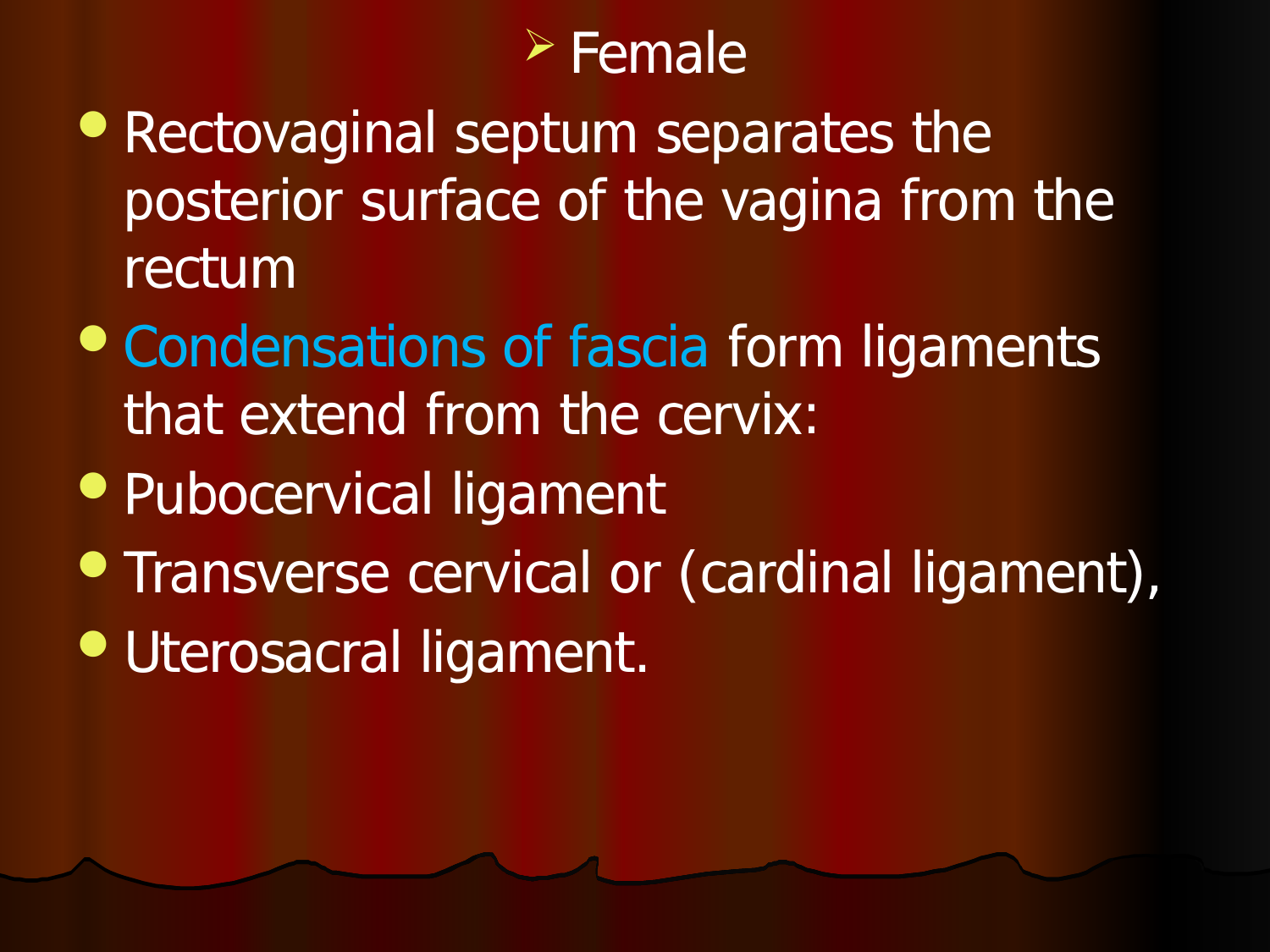

Female
Rectovaginal septum separates the posterior surface of the vagina from the rectum
Condensations of fascia form ligaments that extend from the cervix:
Pubocervical ligament
Transverse cervical or (cardinal ligament),
Uterosacral ligament.